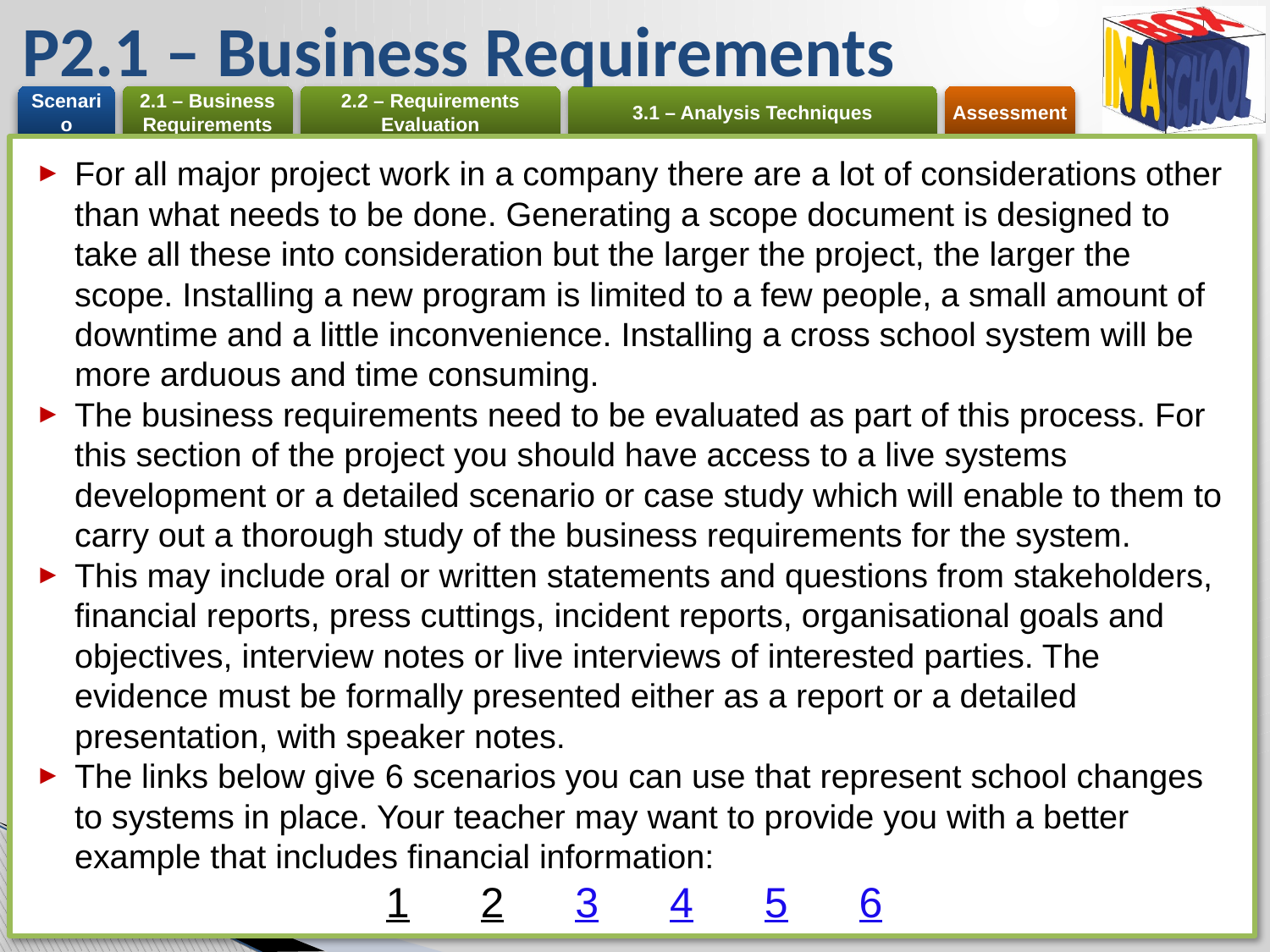

# P2.1 – Business Requirements
For all major project work in a company there are a lot of considerations other than what needs to be done. Generating a scope document is designed to take all these into consideration but the larger the project, the larger the scope. Installing a new program is limited to a few people, a small amount of downtime and a little inconvenience. Installing a cross school system will be more arduous and time consuming.
The business requirements need to be evaluated as part of this process. For this section of the project you should have access to a live systems development or a detailed scenario or case study which will enable to them to carry out a thorough study of the business requirements for the system.
This may include oral or written statements and questions from stakeholders, financial reports, press cuttings, incident reports, organisational goals and objectives, interview notes or live interviews of interested parties. The evidence must be formally presented either as a report or a detailed presentation, with speaker notes.
The links below give 6 scenarios you can use that represent school changes to systems in place. Your teacher may want to provide you with a better example that includes financial information:
1      2      3      4      5      6